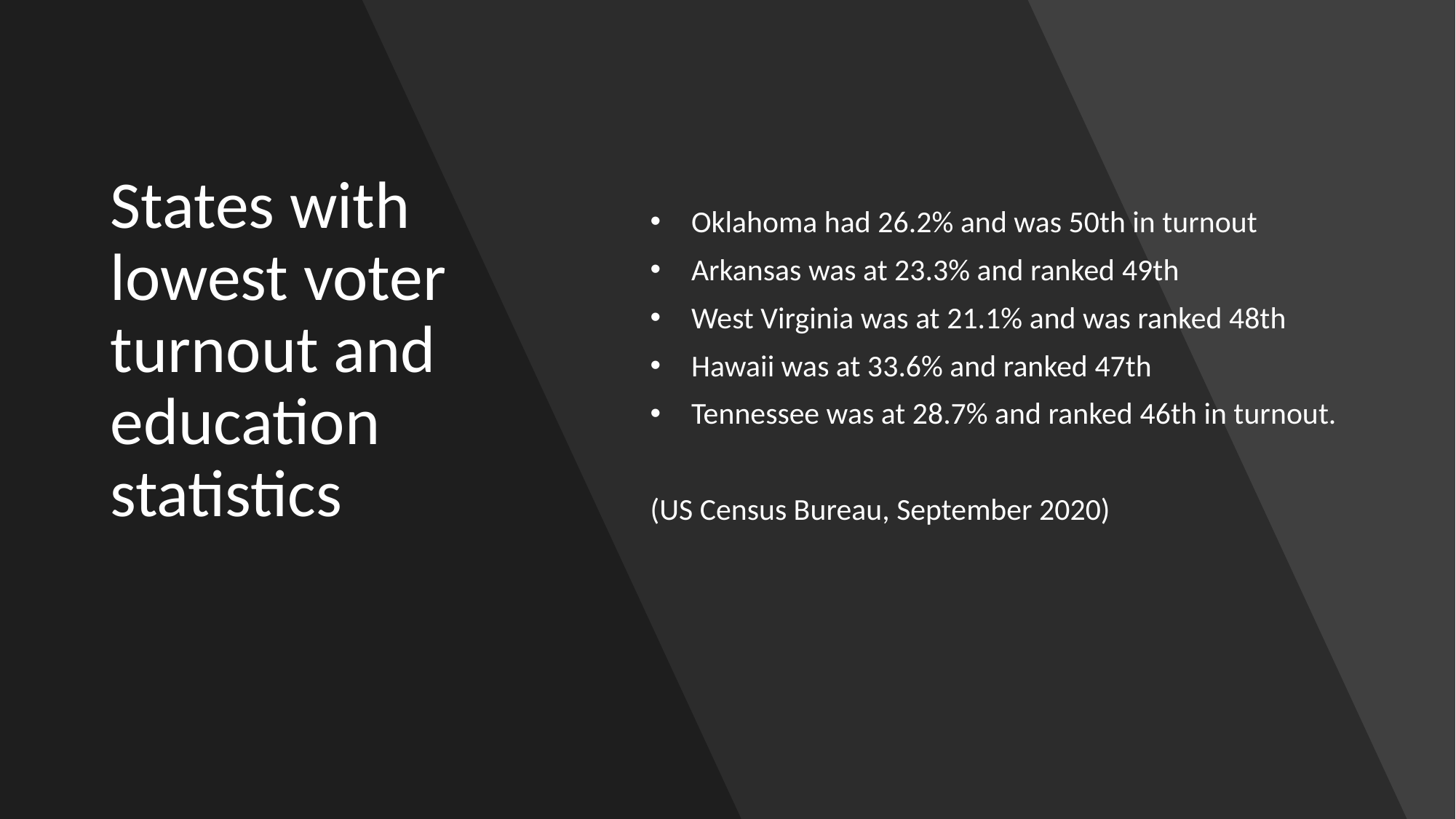

# States with lowest voter turnout and education statistics
Oklahoma had 26.2% and was 50th in turnout
Arkansas was at 23.3% and ranked 49th
West Virginia was at 21.1% and was ranked 48th
Hawaii was at 33.6% and ranked 47th
Tennessee was at 28.7% and ranked 46th in turnout.

(US Census Bureau, September 2020)